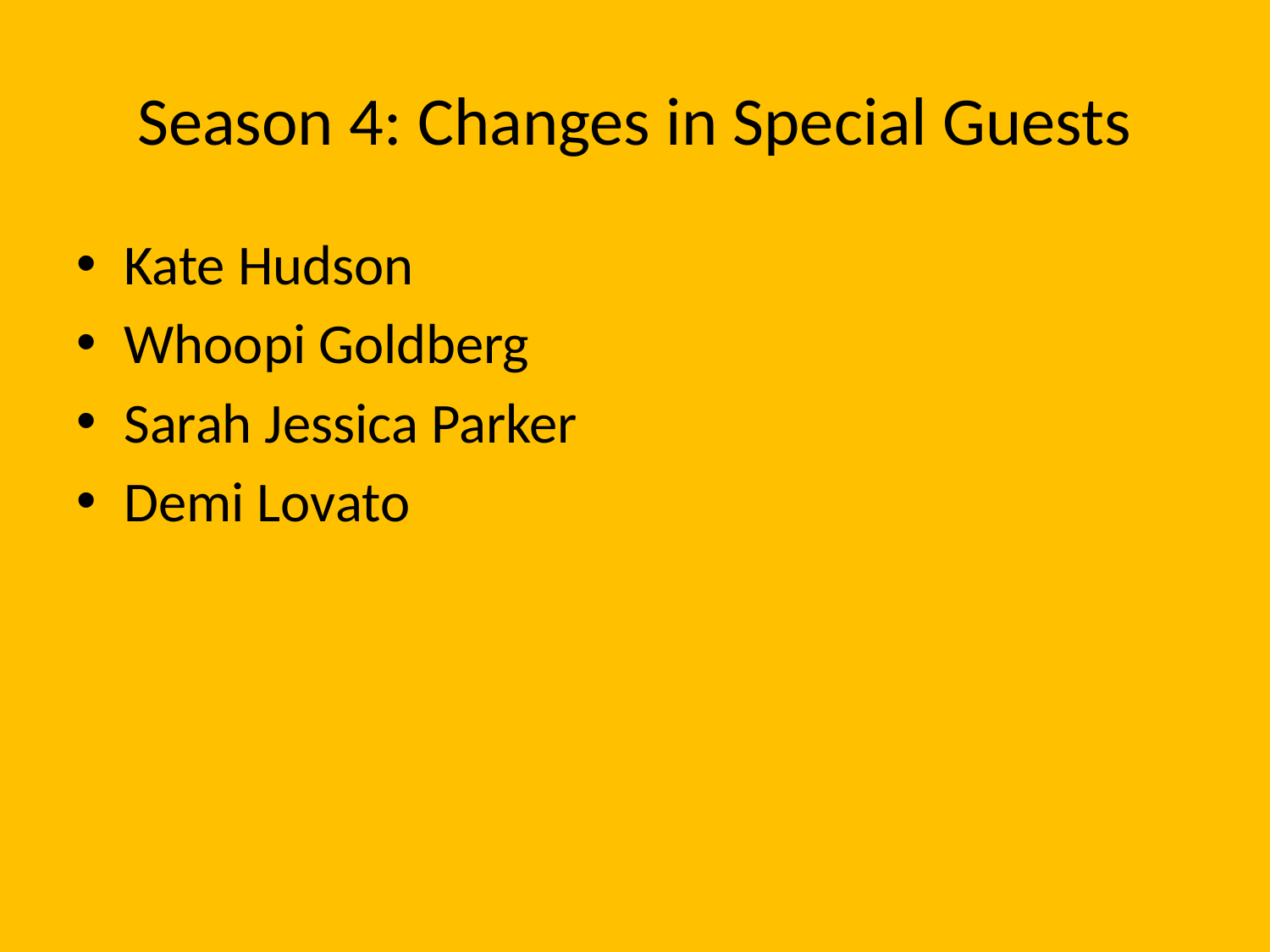

# Season 4: Changes in Special Guests
Kate Hudson
Whoopi Goldberg
Sarah Jessica Parker
Demi Lovato